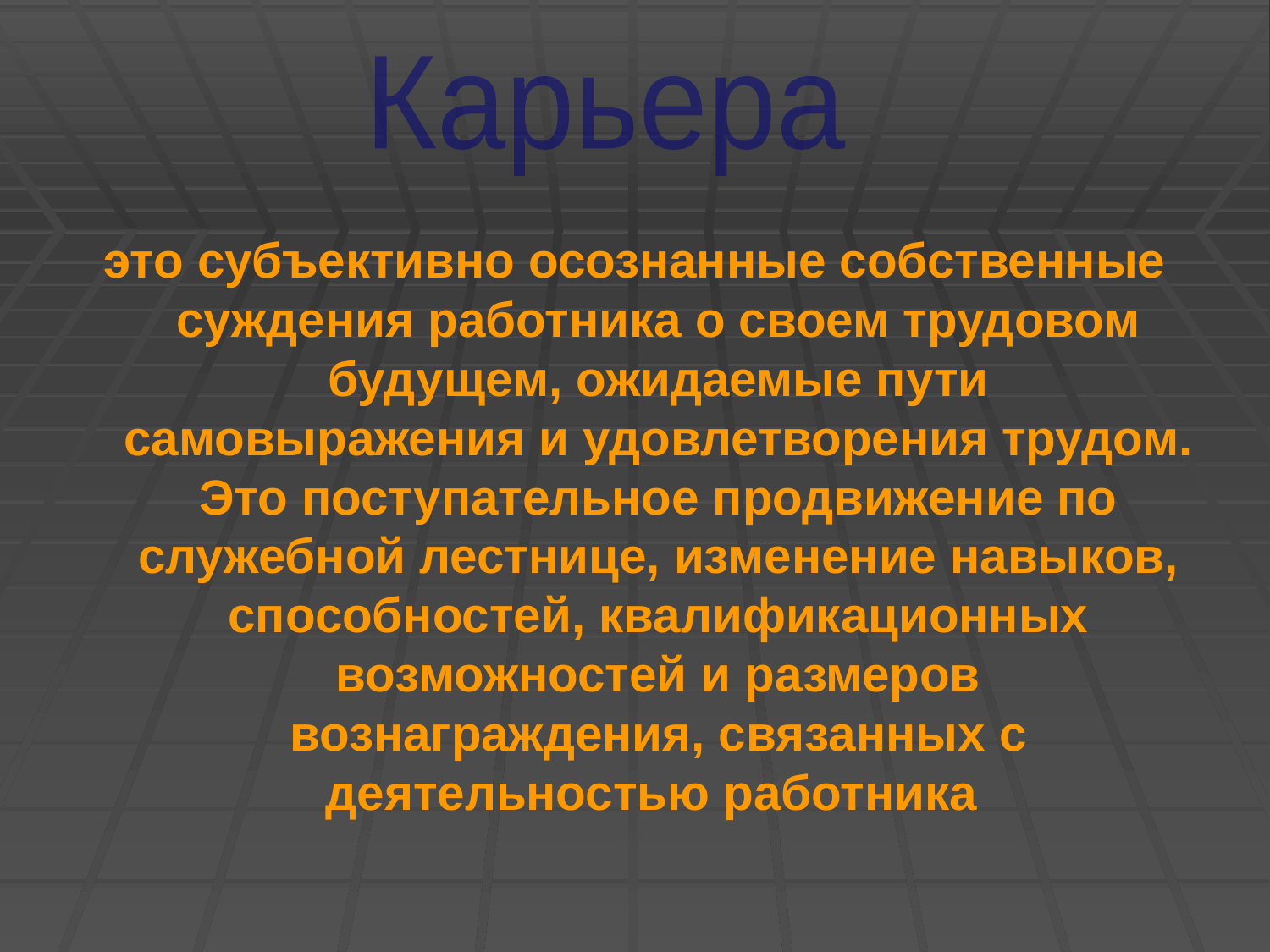

Карьера
это субъективно осознанные собственные суждения работника о своем трудовом будущем, ожидаемые пути самовыражения и удовлетворения трудом. Это поступательное продвижение по служебной лестнице, изменение навыков, способностей, квалификационных возможностей и размеров вознаграждения, связанных с деятельностью работника